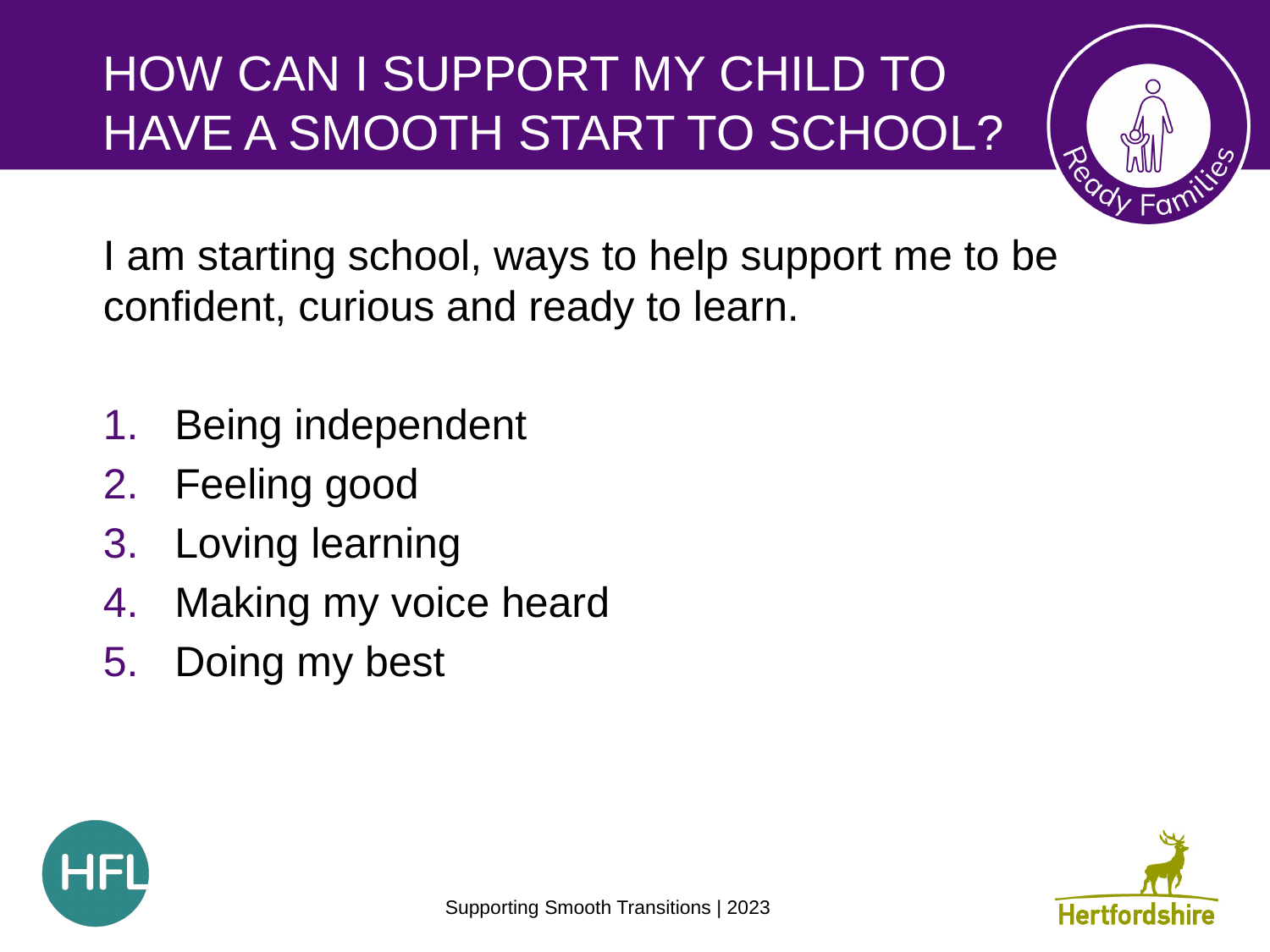

# How can I support my child to have a smooth start to school?
I am starting school, ways to help support me to be confident, curious and ready to learn.

Being independent
Feeling good
Loving learning
Making my voice heard
Doing my best